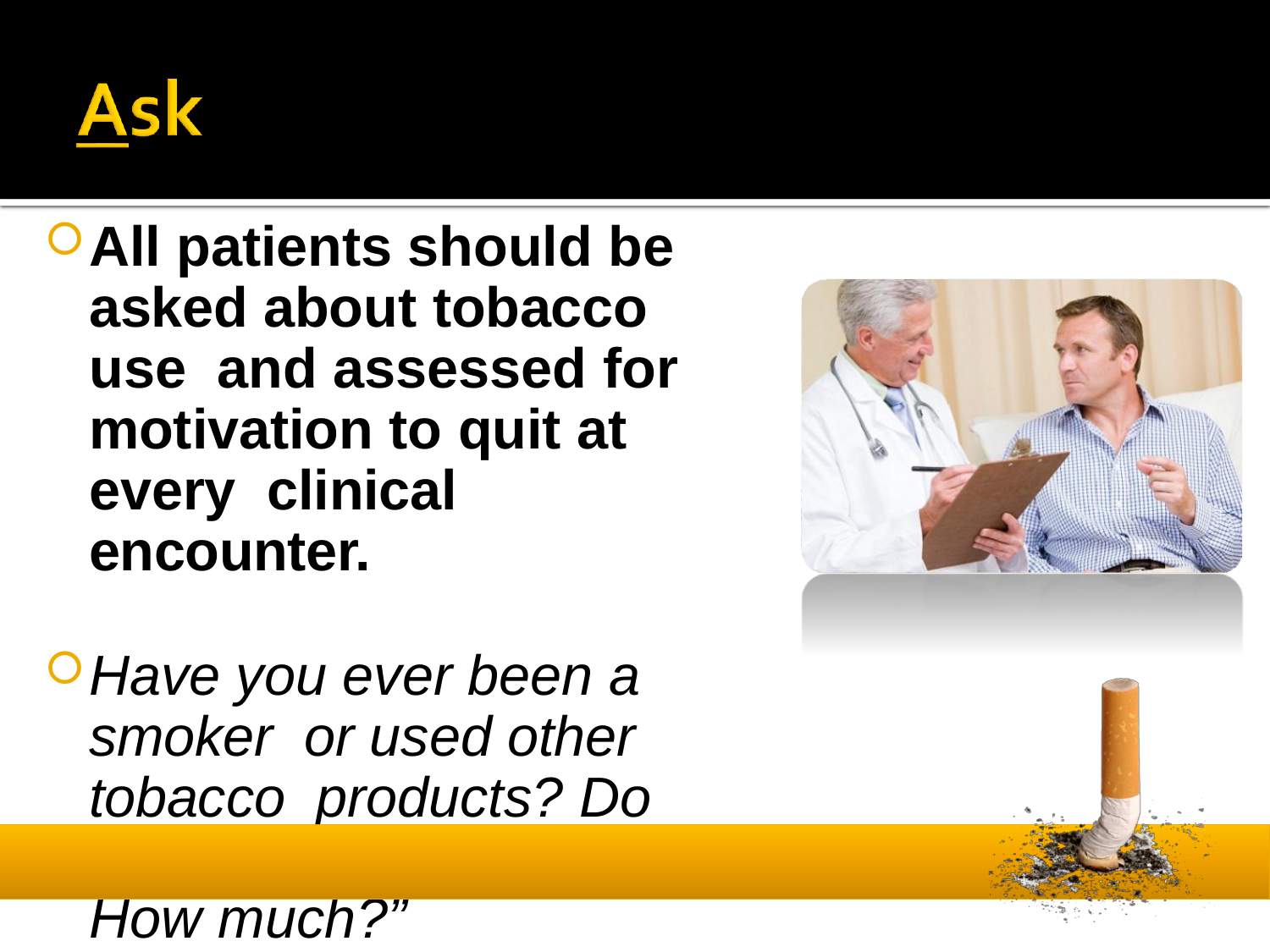

All patients should be  asked about tobacco use  and assessed for  motivation to quit at every  clinical encounter.

Have you ever been a smoker  or used other tobacco  products? Do you use tobacco  now? How much?”